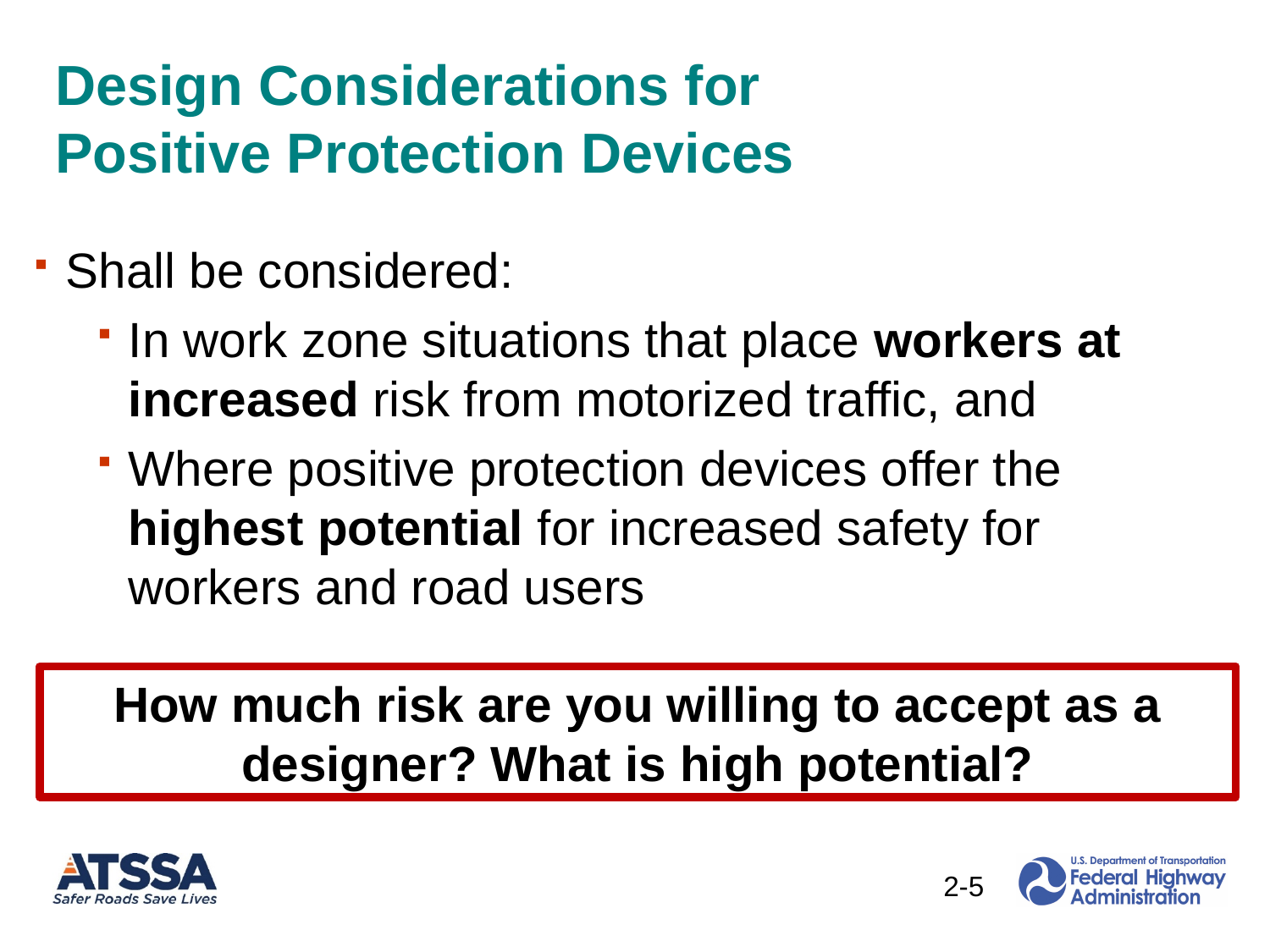

# Design Considerations for Positive Protection Devices
Shall be considered:
In work zone situations that place workers at increased risk from motorized traffic, and
Where positive protection devices offer the highest potential for increased safety for workers and road users
How much risk are you willing to accept as a designer? What is high potential?